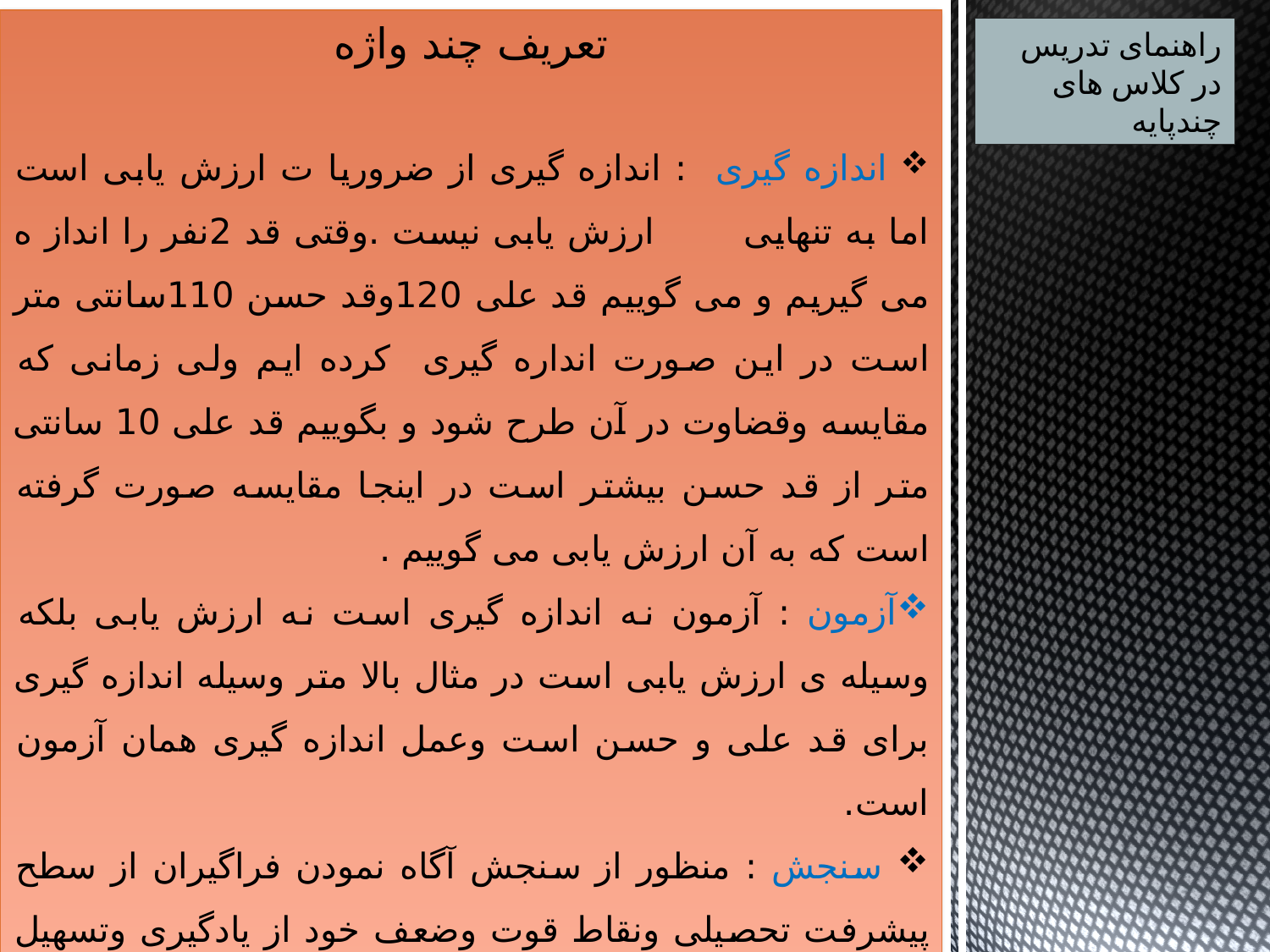

تعریف چند واژه

 اندازه گیری  : اندازه گیری از ضروریا ت ارزش یابی است اما به تنهایی       ارزش یابی نیست .وقتی قد 2نفر را انداز ه می گیریم و می گوییم قد علی 120وقد حسن 110سانتی متر است در این صورت انداره گیری  کرده ایم ولی زمانی که مقایسه وقضاوت در آن طرح شود و بگوییم قد علی 10 سانتی متر از قد حسن بیشتر است در اینجا مقایسه صورت گرفته است که به آن ارزش یابی می گوییم .
آزمون : آزمون نه اندازه گیری است نه ارزش یابی بلکه وسیله ی ارزش یابی است در مثال بالا متر وسیله اندازه گیری برای قد علی و حسن است وعمل اندازه گیری همان آزمون است.
 سنجش : منظور از سنجش آگاه نمودن فراگیران از سطح پیشرفت تحصیلی ونقاط قوت وضعف خود از یادگیری وتسهیل امکانات یادگیری بیشتر .

راهنمای تدریس در کلاس های چندپایه